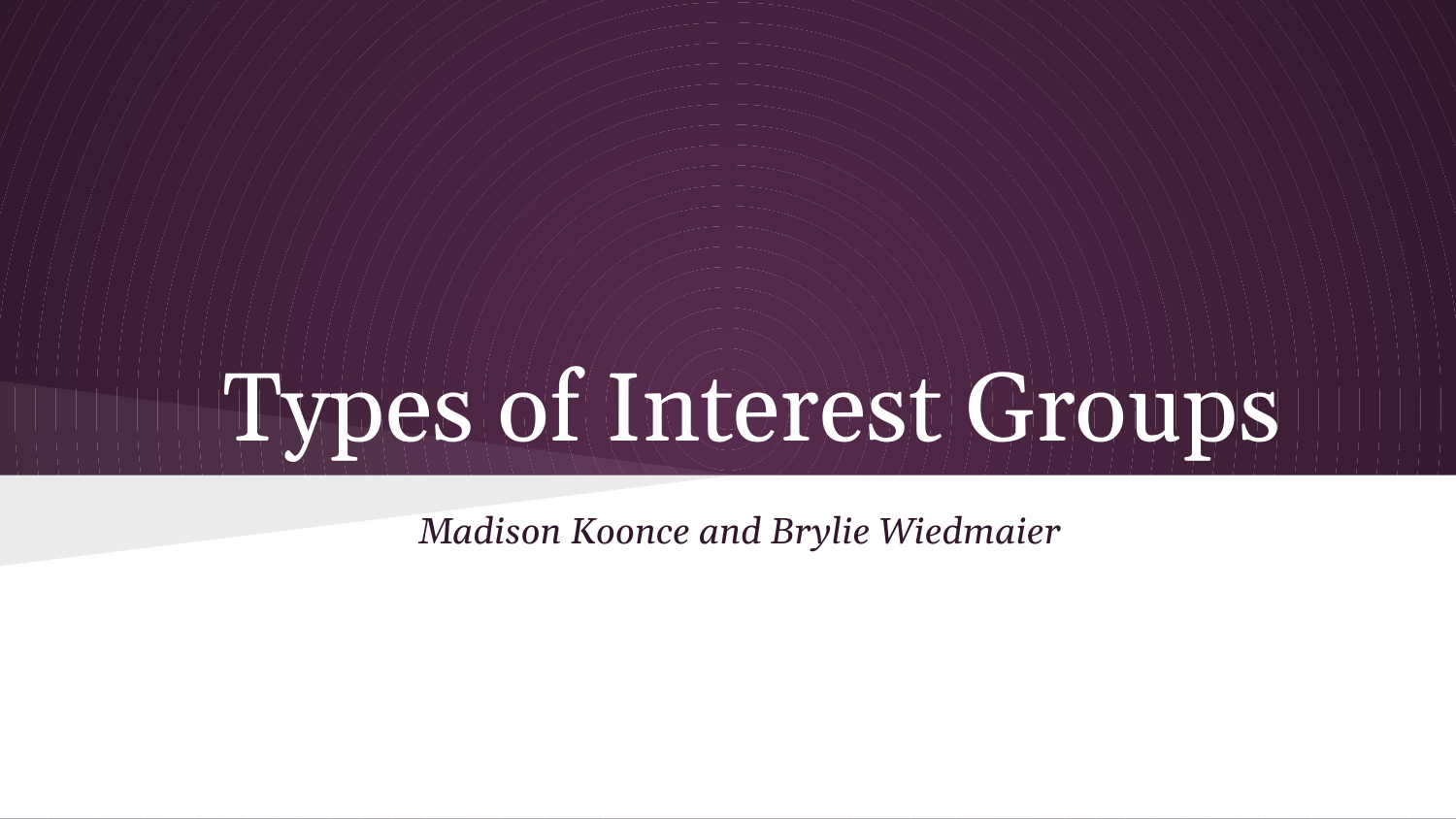

# Types of Interest Groups
Madison Koonce and Brylie Wiedmaier